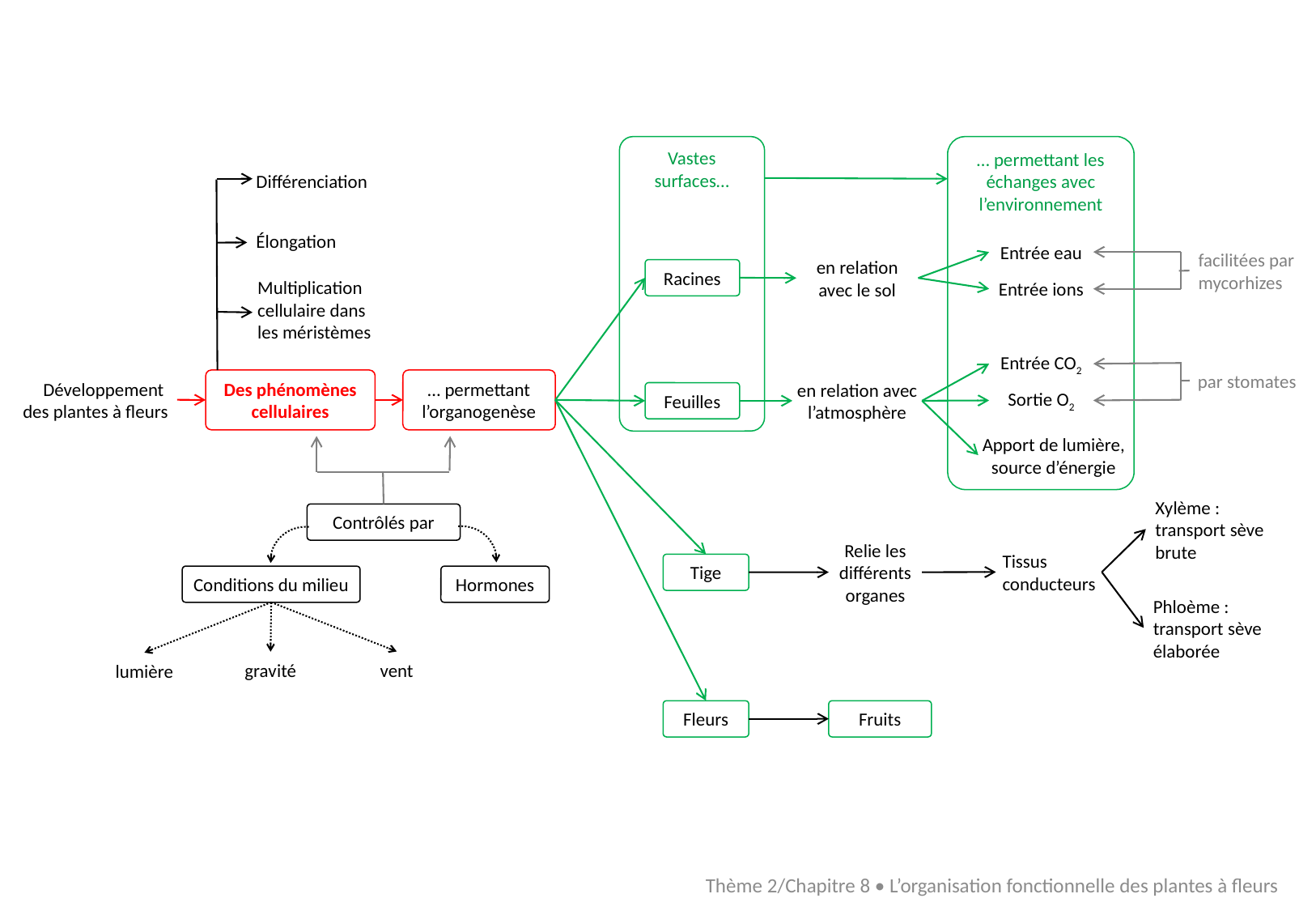

Vastes surfaces…
… permettant les échanges avec l’environnement
Différenciation
Élongation
Entrée eau
facilitées par mycorhizes
en relation avec le sol
Racines
Multiplication cellulaire dans les méristèmes
Entrée ions
Entrée CO2
par stomates
Développement
des plantes à fleurs
Des phénomènes cellulaires
… permettant l’organogenèse
en relation avec l’atmosphère
Sortie O2
Feuilles
Apport de lumière, source d’énergie
Xylème : transport sève brute
Contrôlés par

Relie les différents organes
Tissus conducteurs
Tige
Conditions du milieu
Hormones
Phloème : transport sève élaborée
vent
gravité
lumière
Fruits
Fleurs
Thème 2/Chapitre 8 • L’organisation fonctionnelle des plantes à fleurs